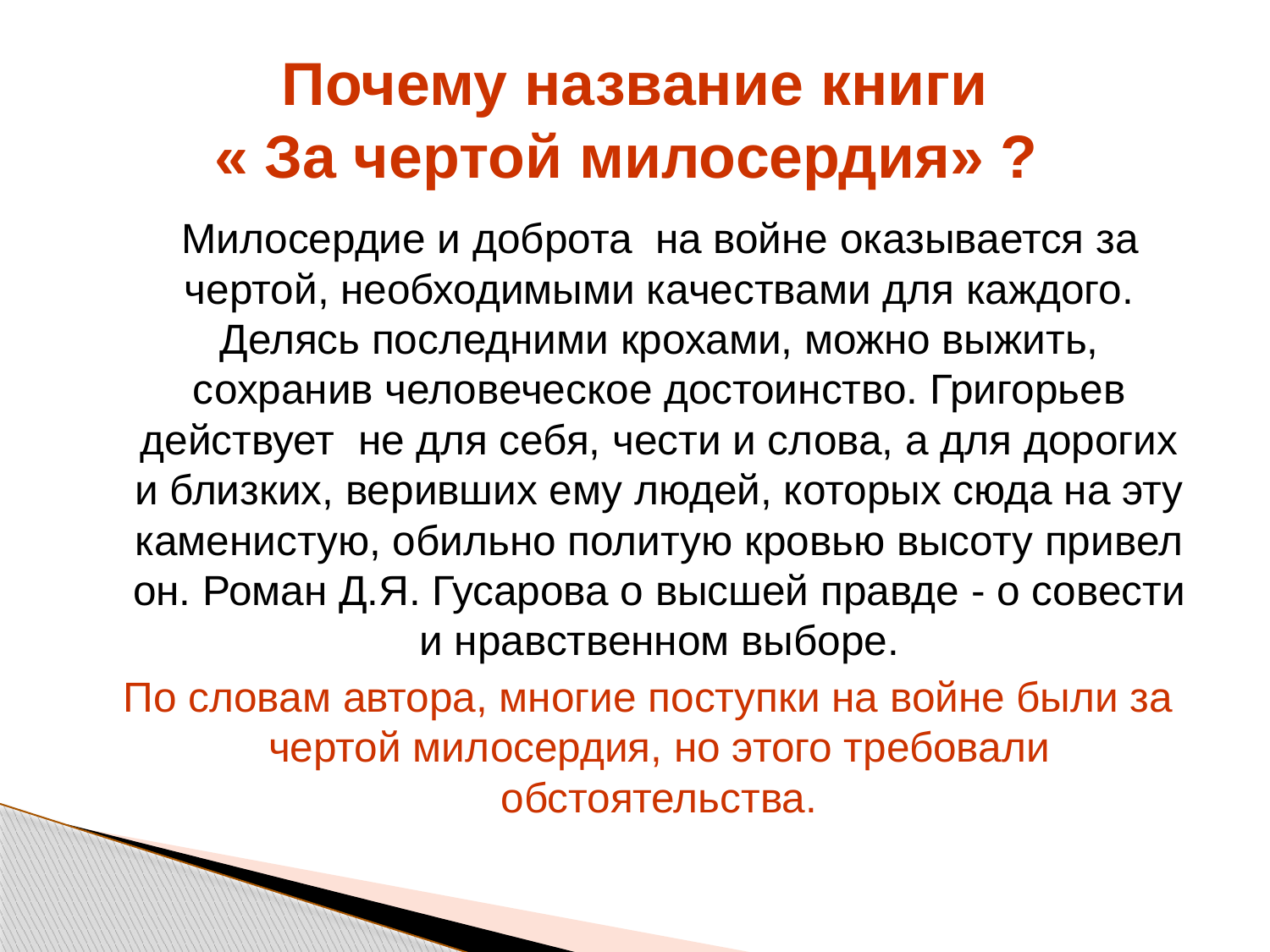

# Почему название книги « За чертой милосердия» ?
   Милосердие и доброта  на войне оказывается за чертой, необходимыми качествами для каждого. Делясь последними крохами, можно выжить, сохранив человеческое достоинство. Григорьев действует  не для себя, чести и слова, а для дорогих и близких, веривших ему людей, которых сюда на эту каменистую, обильно политую кровью высоту привел он. Роман Д.Я. Гусарова о высшей правде - о совести и нравственном выборе.
 По словам автора, многие поступки на войне были за чертой милосердия, но этого требовали обстоятельства.